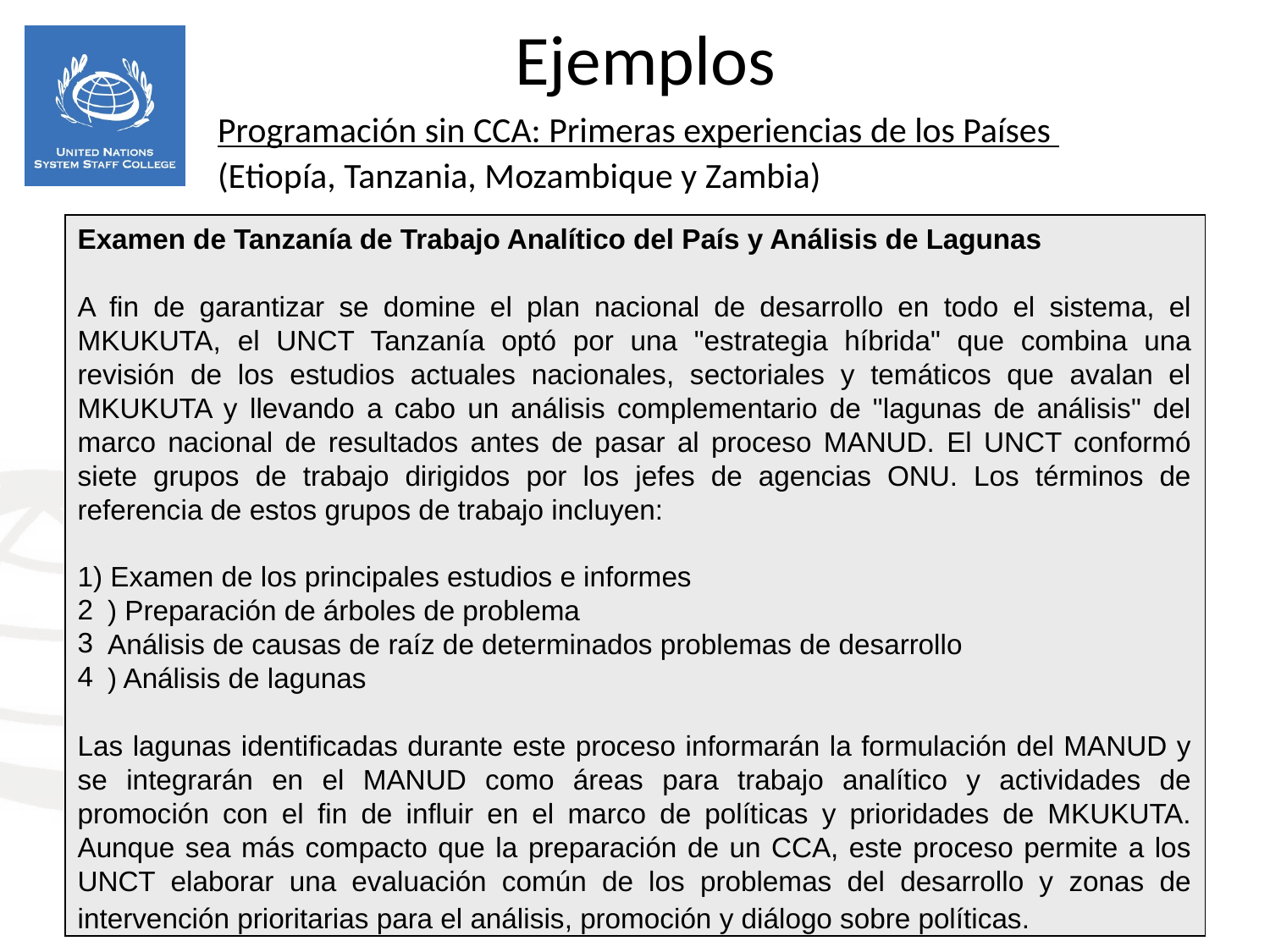

Ejemplos
Programación sin CCA: Primeras experiencias de los Países
(Etiopía, Tanzania, Mozambique y Zambia)
Examen de Tanzanía de Trabajo Analítico del País y Análisis de Lagunas

A fin de garantizar se domine el plan nacional de desarrollo en todo el sistema, el MKUKUTA, el UNCT Tanzanía optó por una "estrategia híbrida" que combina una revisión de los estudios actuales nacionales, sectoriales y temáticos que avalan el MKUKUTA y llevando a cabo un análisis complementario de "lagunas de análisis" del marco nacional de resultados antes de pasar al proceso MANUD. El UNCT conformó siete grupos de trabajo dirigidos por los jefes de agencias ONU. Los términos de referencia de estos grupos de trabajo incluyen:

1) Examen de los principales estudios e informes
) Preparación de árboles de problema
Análisis de causas de raíz de determinados problemas de desarrollo
) Análisis de lagunas

Las lagunas identificadas durante este proceso informarán la formulación del MANUD y se integrarán en el MANUD como áreas para trabajo analítico y actividades de promoción con el fin de influir en el marco de políticas y prioridades de MKUKUTA. Aunque sea más compacto que la preparación de un CCA, este proceso permite a los UNCT elaborar una evaluación común de los problemas del desarrollo y zonas de intervención prioritarias para el análisis, promoción y diálogo sobre políticas.